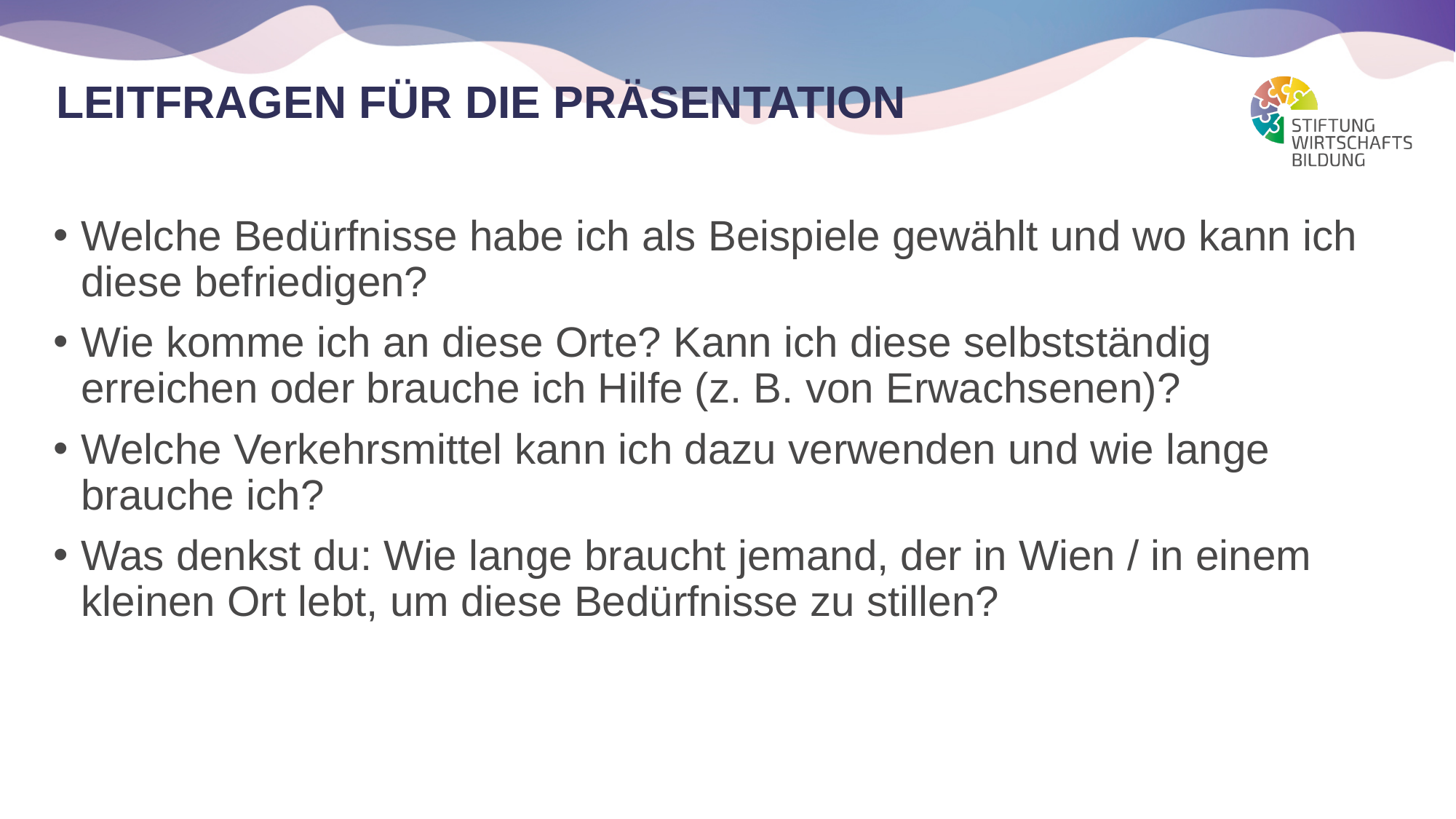

# Leitfragen für die Präsentation
Welche Bedürfnisse habe ich als Beispiele gewählt und wo kann ich diese befriedigen?
Wie komme ich an diese Orte? Kann ich diese selbstständig erreichen oder brauche ich Hilfe (z. B. von Erwachsenen)?
Welche Verkehrsmittel kann ich dazu verwenden und wie lange brauche ich?
Was denkst du: Wie lange braucht jemand, der in Wien / in einem kleinen Ort lebt, um diese Bedürfnisse zu stillen?